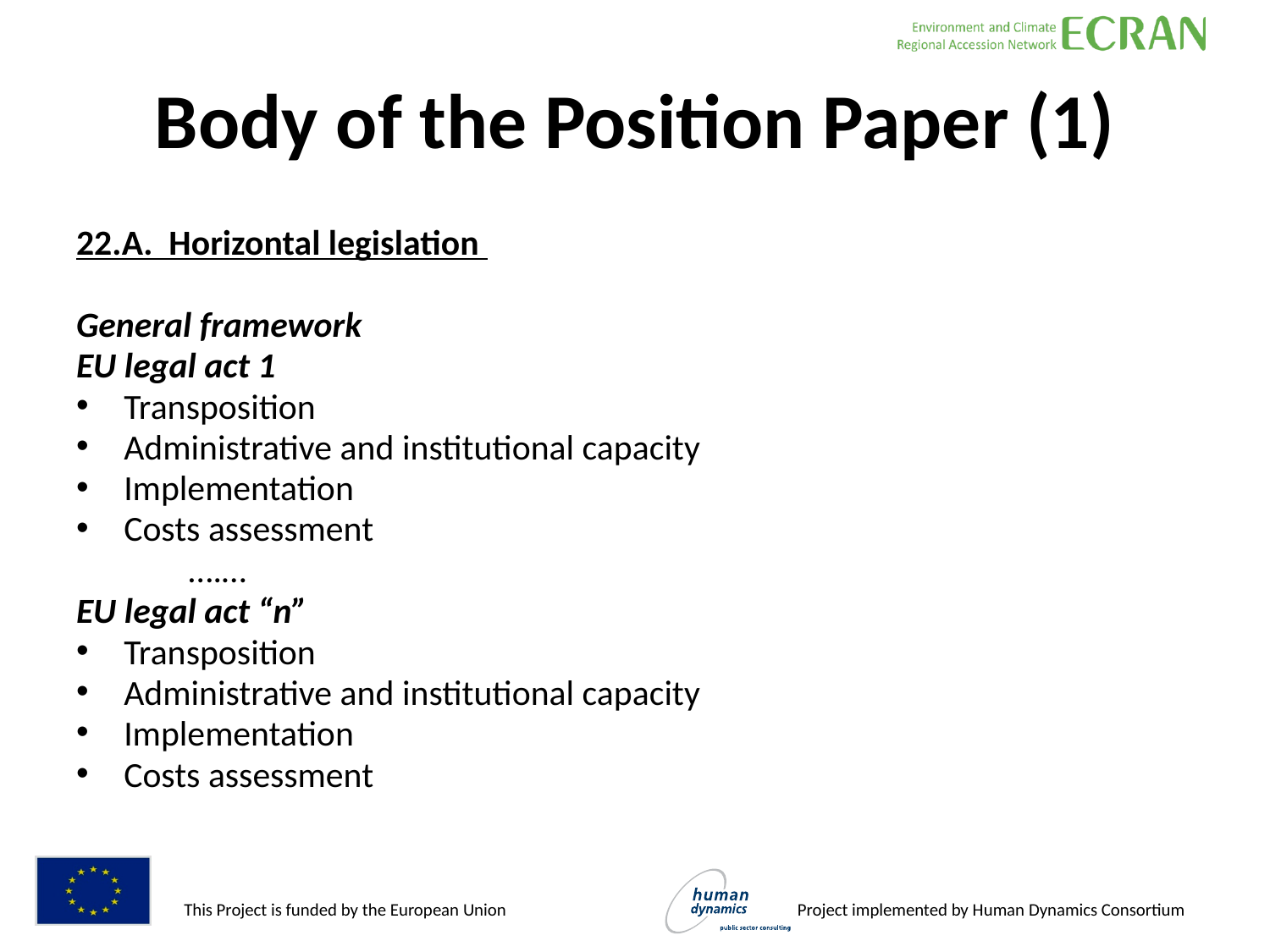

Body of the Position Paper (1)
22.A.  Horizontal legislation

General framework
EU legal act 1
Transposition
Administrative and institutional capacity
Implementation
Costs assessment
              ….…
EU legal act “n”
Transposition
Administrative and institutional capacity
Implementation
Costs assessment